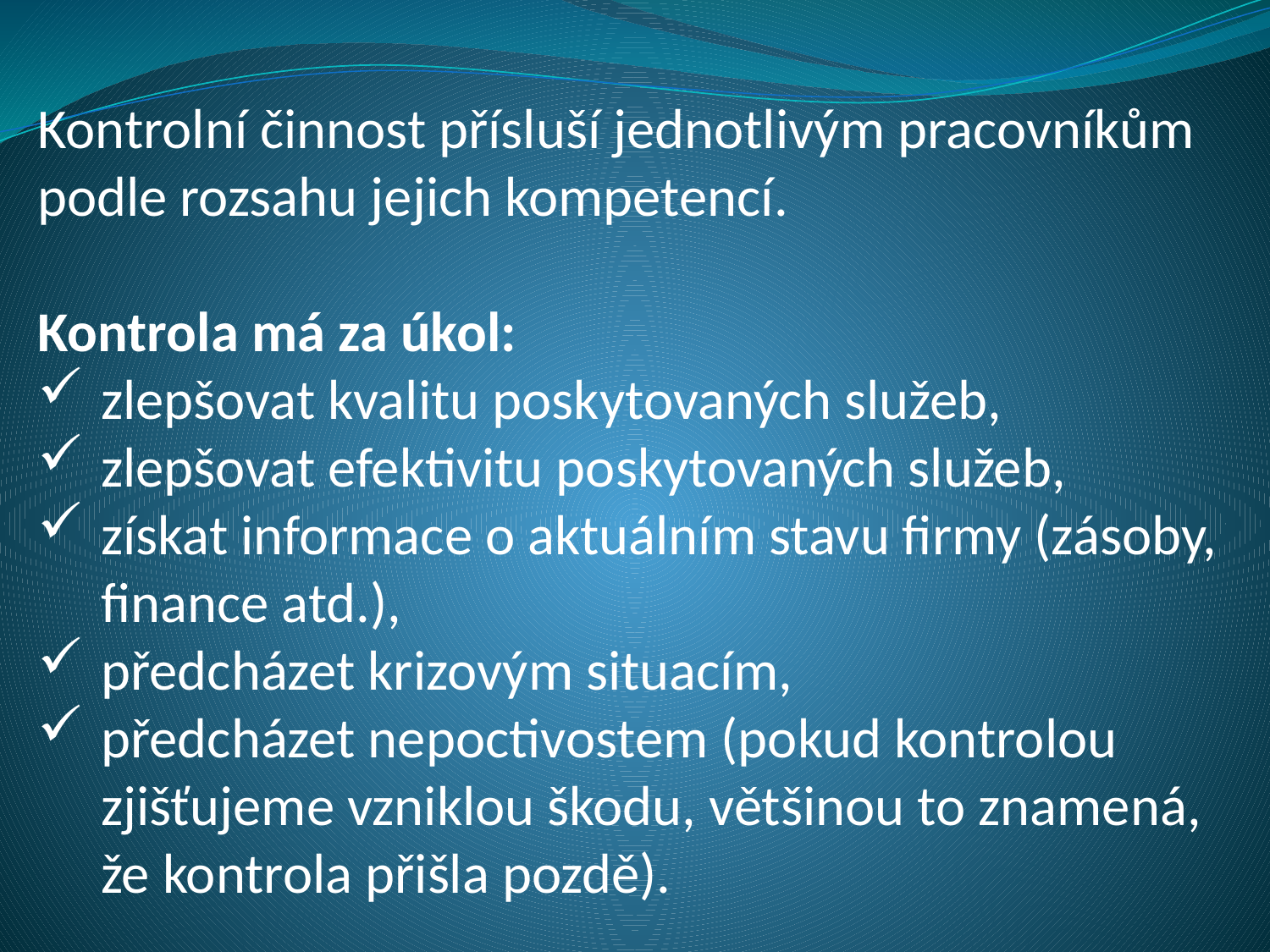

Kontrolní činnost přísluší jednotlivým pracovníkům podle rozsahu jejich kompetencí.

Kontrola má za úkol:
zlepšovat kvalitu poskytovaných služeb,
zlepšovat efektivitu poskytovaných služeb,
získat informace o aktuálním stavu firmy (zásoby, finance atd.),
předcházet krizovým situacím,
předcházet nepoctivostem (pokud kontrolou zjišťujeme vzniklou škodu, většinou to znamená, že kontrola přišla pozdě).